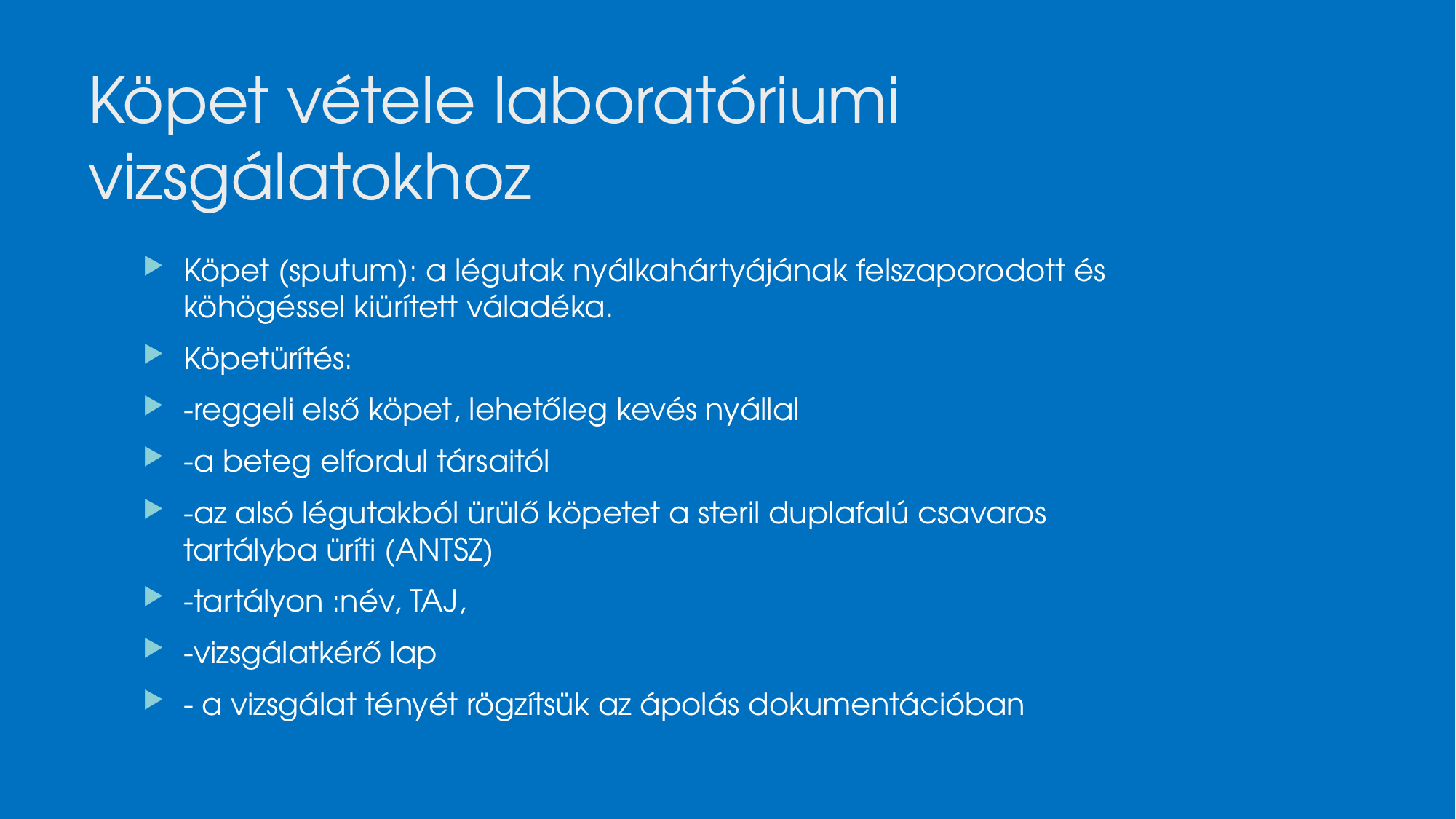

# Köpet vétele laboratóriumi vizsgálatokhoz
Köpet (sputum): a légutak nyálkahártyájának felszaporodott és köhögéssel kiürített váladéka.
Köpetürítés:
-reggeli első köpet, lehetőleg kevés nyállal
-a beteg elfordul társaitól
-az alsó légutakból ürülő köpetet a steril duplafalú csavaros tartályba üríti (ANTSZ)
-tartályon :név, TAJ,
-vizsgálatkérő lap
- a vizsgálat tényét rögzítsük az ápolás dokumentációban